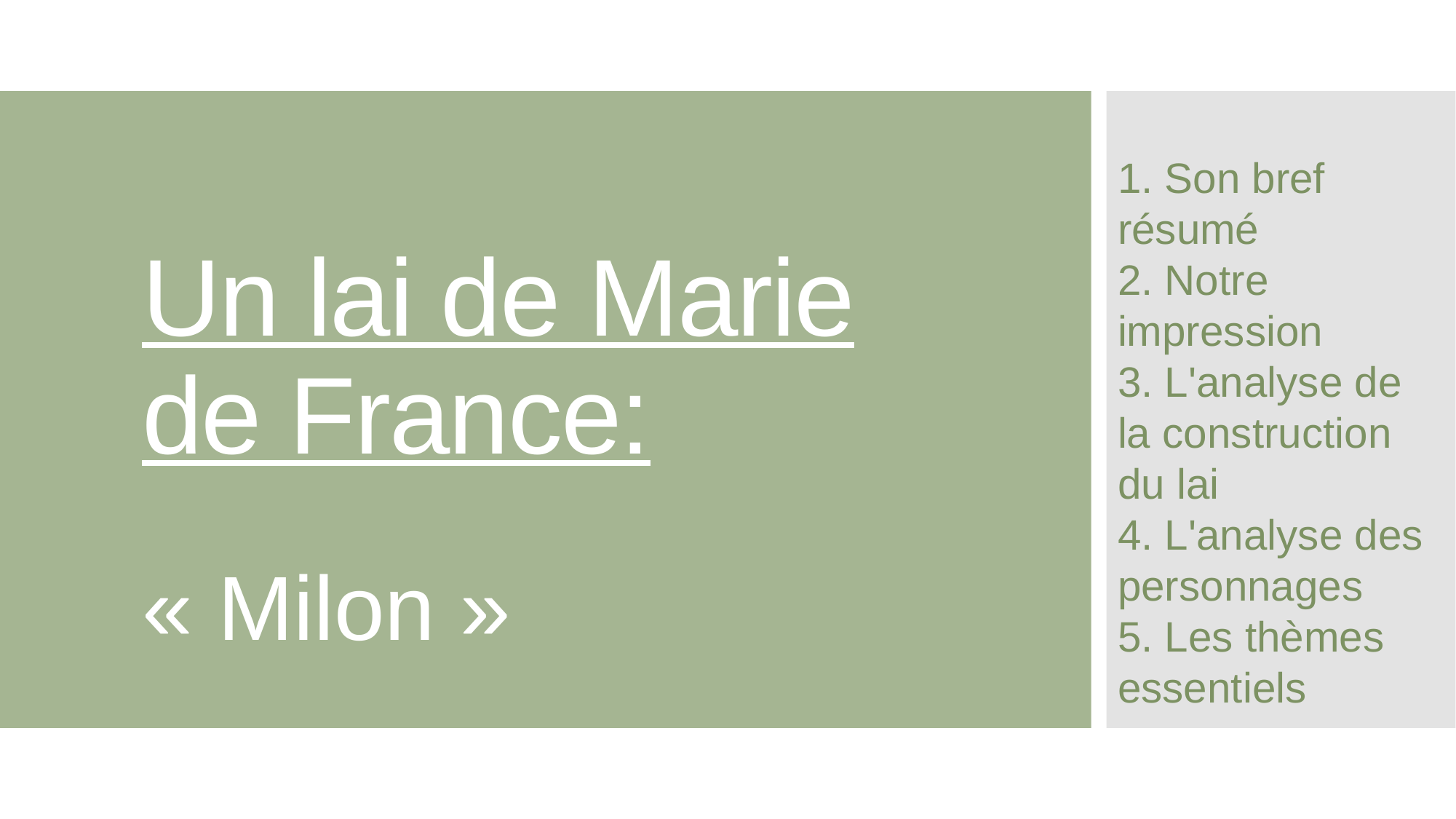

# Un lai de Marie de France:
1. Son bref résumé
2. Notre impression
3. L'analyse de la construction du lai
4. L'analyse des personnages
5. Les thèmes essentiels
« Milon »